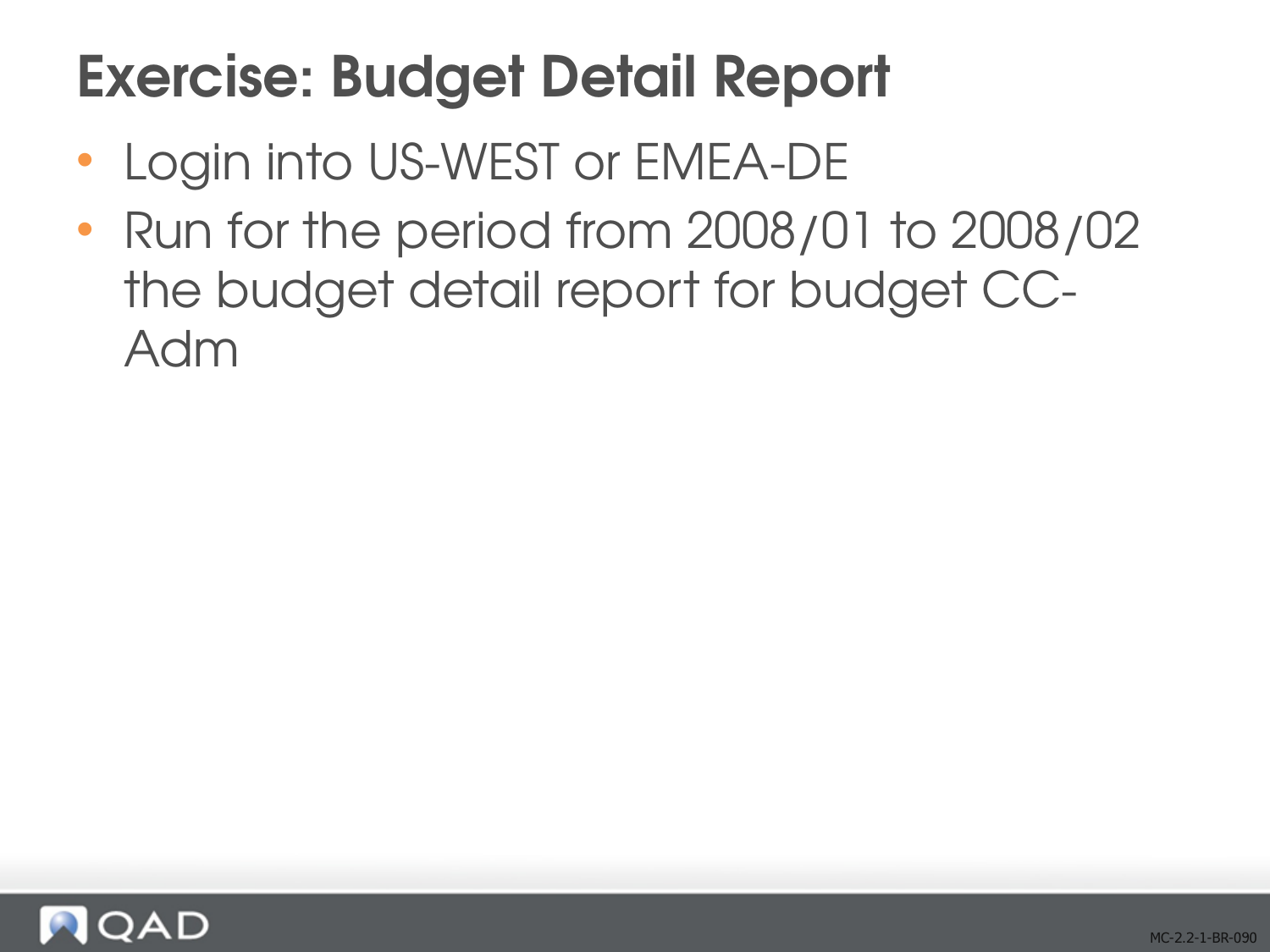

# Exercise: Budget Detail Report
Login into US-WEST or EMEA-DE
Run for the period from 2008/01 to 2008/02 the budget detail report for budget CC-Adm
MC-2.2-1-BR-090